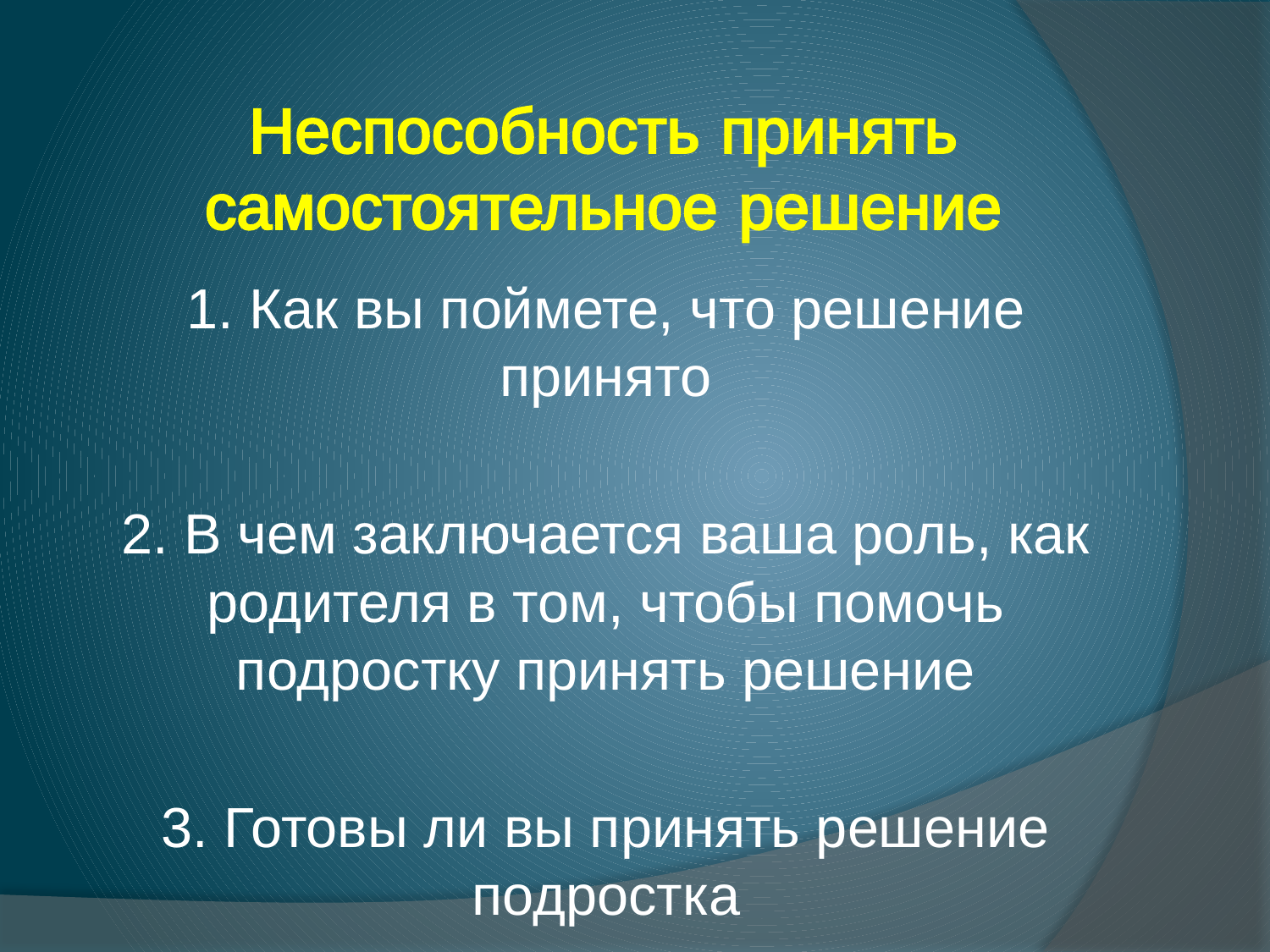

# Неспособность принять самостоятельное решение
1. Как вы поймете, что решение принято

2. В чем заключается ваша роль, как родителя в том, чтобы помочь подростку принять решение

3. Готовы ли вы принять решение подростка